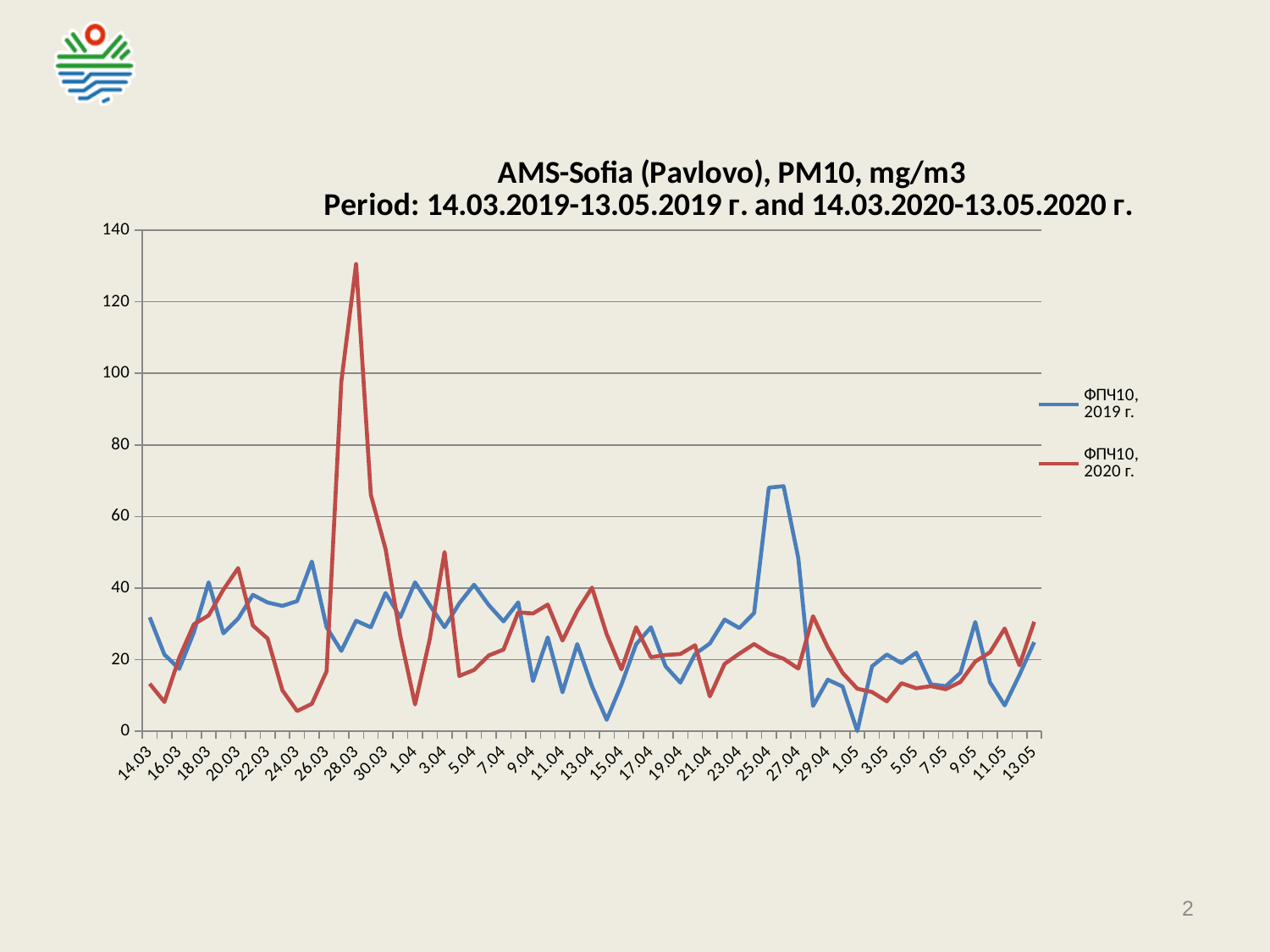

### Chart: AMS-Sofia (Pavlovo), PM10, mg/m3
Period: 14.03.2019-13.05.2019 г. and 14.03.2020-13.05.2020 г.

| Category | ФПЧ10, 2019 г. | ФПЧ10, 2020 г. |
|---|---|---|
| 14.03 | 31.82040786743164 | 13.260054588317871 |
| 15.03 | 21.392736434936523 | 8.143359184265137 |
| 16.03 | 17.39870262145996 | 20.512041091918945 |
| 17.03 | 27.64959716796875 | 29.869312286376953 |
| 18.03 | 41.586090087890625 | 32.330657958984375 |
| 19.03 | 27.339397430419922 | 39.53917694091797 |
| 20.03 | 31.459136962890625 | 45.556640625 |
| 21.03 | 38.08717727661133 | 29.50105094909668 |
| 22.03 | 35.941471099853516 | 25.87655258178711 |
| 23.03 | 35.001800537109375 | 11.417387962341309 |
| 24.03 | 36.33259582519531 | 5.624289035797119 |
| 25.03 | 47.39348220825195 | 7.626430988311768 |
| 26.03 | 29.04530143737793 | 16.720035552978516 |
| 27.03 | 22.421621322631836 | 97.7669677734375 |
| 28.03 | 30.848421096801758 | 130.54351806640625 |
| 29.03 | 29.00861167907715 | 66.06840515136719 |
| 30.03 | 38.58941650390625 | 50.85077667236328 |
| 31.03 | 31.832660675048828 | 26.576854705810547 |
| 1.04 | 41.59803771972656 | 7.463230609893799 |
| 2.04 | 35.23023223876953 | 25.757566452026367 |
| 3.04 | 29.04548454284668 | 50.06454086303711 |
| 4.04 | 35.71501541137695 | 15.424579620361328 |
| 5.04 | 40.90475082397461 | 17.106168746948242 |
| 6.04 | 35.22426223754883 | 21.16994285583496 |
| 7.04 | 30.67061424255371 | 22.781620025634766 |
| 8.0399999999999991 | 35.98786926269531 | 33.20809555053711 |
| 9.0399999999999991 | 13.982088088989258 | 32.874752044677734 |
| 10.039999999999999 | 26.20282554626465 | 35.36488723754883 |
| 11.04 | 10.85809326171875 | 25.326126098632812 |
| 12.04 | 24.337846755981445 | 33.64586639404297 |
| 13.04 | 12.57682991027832 | 40.096160888671875 |
| 14.04 | 3.169220447540283 | 27.080228805541992 |
| 15.04 | 13.025593757629395 | 17.25616455078125 |
| 16.04 | 24.2856388092041 | 29.034257888793945 |
| 17.04 | 29.015090942382812 | 20.655397415161133 |
| 18.04 | 18.093242645263672 | 21.276994705200195 |
| 19.04 | 13.54725170135498 | 21.55572509765625 |
| 20.04 | 21.567903518676758 | 23.998987197875977 |
| 21.04 | 24.48826026916504 | 9.707646369934082 |
| 22.04 | 31.162336349487305 | 18.76992416381836 |
| 23.04 | 28.815399169921875 | 21.652441024780273 |
| 24.04 | 32.989654541015625 | 24.334808349609375 |
| 25.04 | 68.03900146484375 | 21.770605087280273 |
| 26.04 | 68.45948028564453 | 20.232467651367188 |
| 27.04 | 48.340110778808594 | 17.491605758666992 |
| 28.04 | 7.038247585296631 | 32.10862350463867 |
| 29.04 | 14.373294830322266 | 23.38347053527832 |
| 30.04 | 12.474303245544434 | 16.30143928527832 |
| 1.05 | 0.0 | 11.863419532775879 |
| 2.0499999999999998 | 18.126903533935547 | 10.928155899047852 |
| 3.05 | 21.41956329345703 | 8.335221290588379 |
| 4.05 | 18.996870040893555 | 13.380919456481934 |
| 5.05 | 21.924081802368164 | 11.986603736877441 |
| 6.05 | 13.082881927490234 | 12.581517219543457 |
| 7.05 | 12.564757347106934 | 11.703458786010742 |
| 8.0500000000000007 | 16.308313369750977 | 13.766264915466309 |
| 9.0500000000000007 | 30.505788803100586 | 19.439472198486328 |
| 10.050000000000001 | 13.643260955810547 | 22.040781021118164 |
| 11.05 | 7.1940016746521 | 28.69402313232422 |
| 12.05 | 15.707610130310059 | 18.396560668945312 |
| 13.05 | 24.85936164855957 | 30.543813705444336 |

2